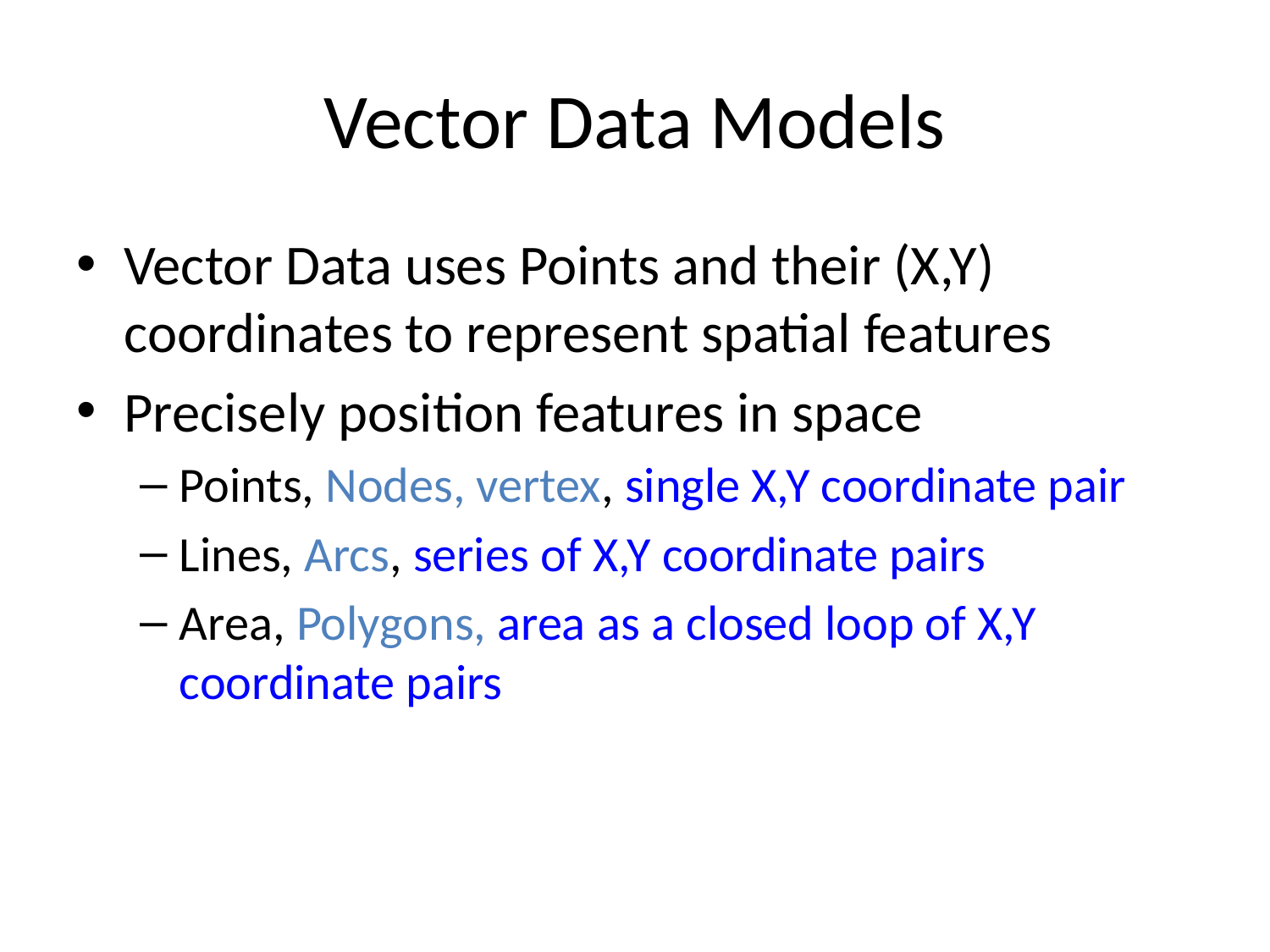

# Vector Data Models
Vector Data uses Points and their (X,Y) coordinates to represent spatial features
Precisely position features in space
Points, Nodes, vertex, single X,Y coordinate pair
Lines, Arcs, series of X,Y coordinate pairs
Area, Polygons, area as a closed loop of X,Y coordinate pairs